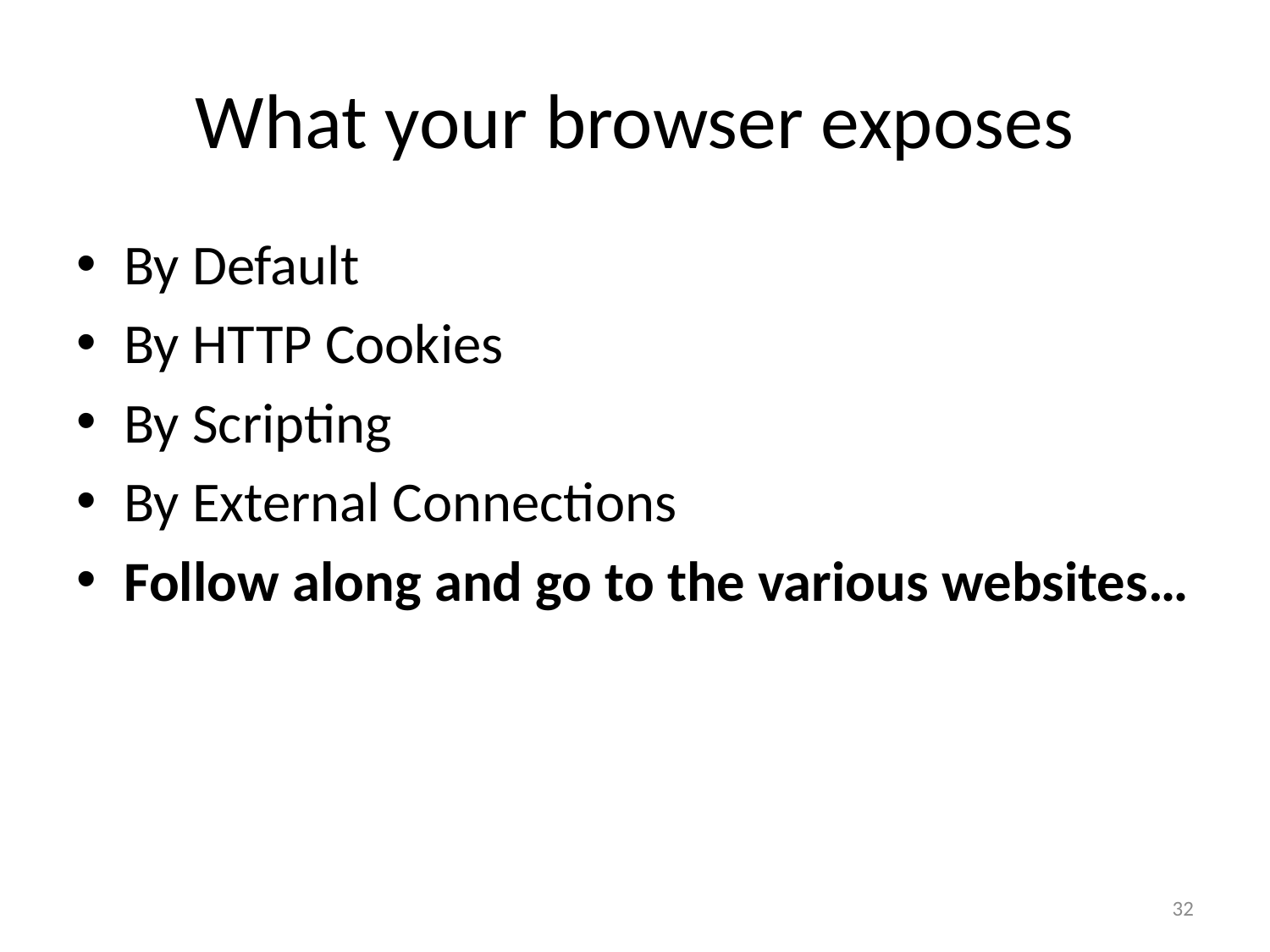

# What your browser exposes
By Default
By HTTP Cookies
By Scripting
By External Connections
Follow along and go to the various websites…
32